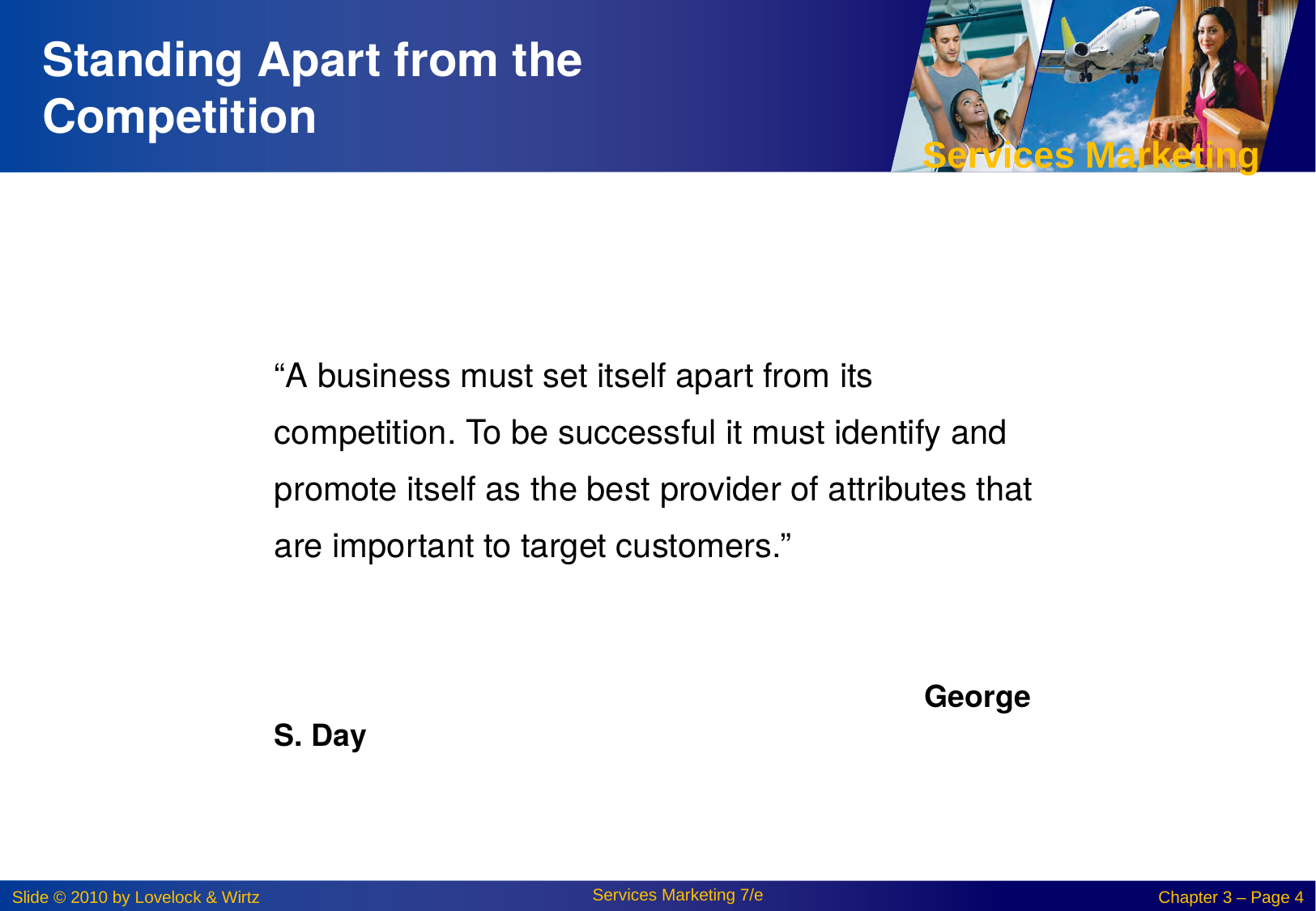

# Standing Apart from the Competition

	“A business must set itself apart from its competition. To be successful it must identify and promote itself as the best provider of attributes that are important to target customers.”

						     George S. Day